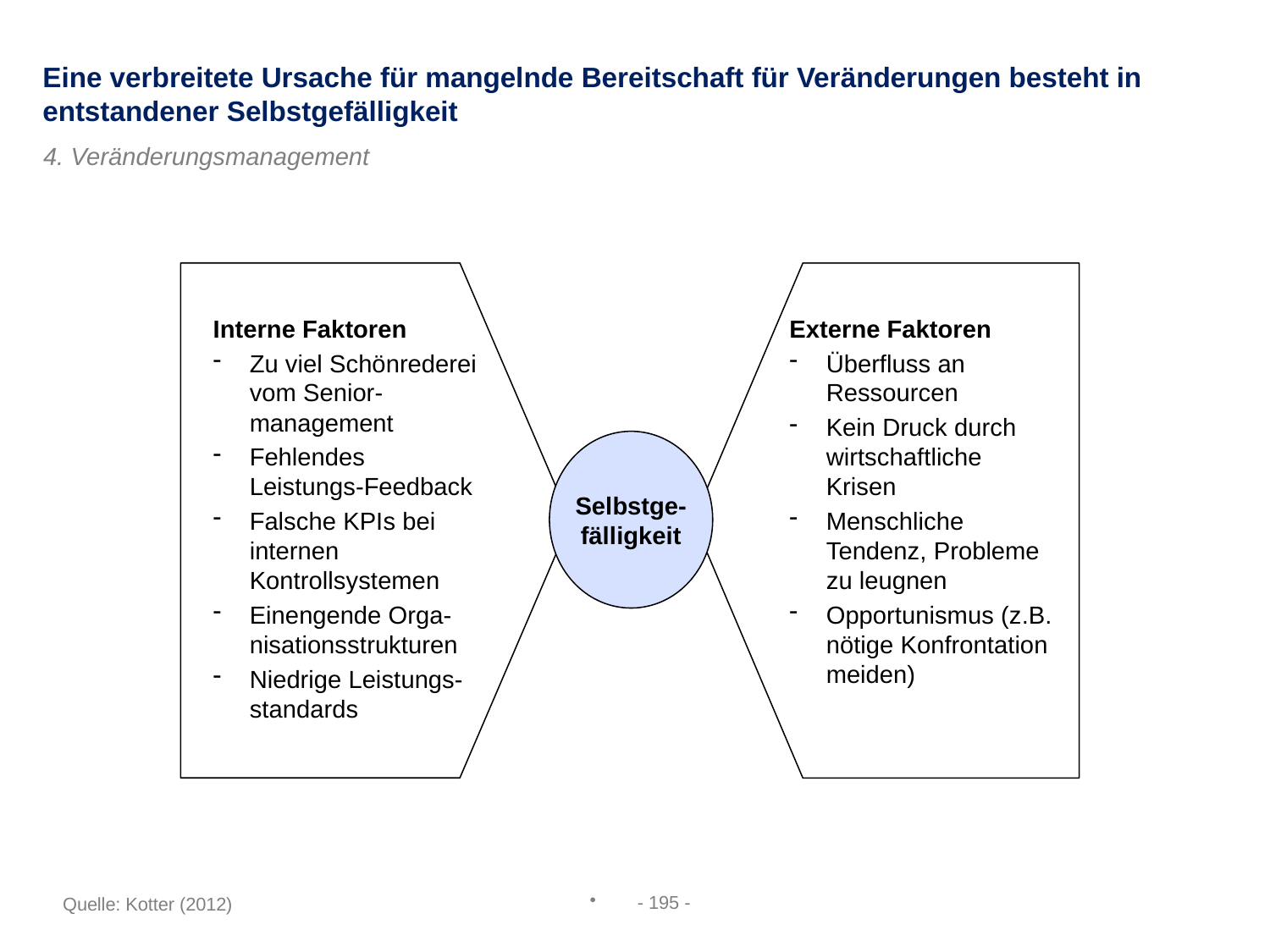

Eine verbreitete Ursache für mangelnde Bereitschaft für Veränderungen besteht in entstandener Selbstgefälligkeit
4. Veränderungsmanagement

Interne Faktoren
Zu viel Schönrederei vom Senior-management
Fehlendes Leistungs-Feedback
Falsche KPIs bei internen Kontrollsystemen
Einengende Orga-nisationsstrukturen
Niedrige Leistungs-standards
Externe Faktoren
Überfluss an Ressourcen
Kein Druck durch wirtschaftliche Krisen
Menschliche Tendenz, Probleme zu leugnen
Opportunismus (z.B. nötige Konfrontation meiden)
Selbstge-
fälligkeit
- 195 -
Quelle: Kotter (2012)